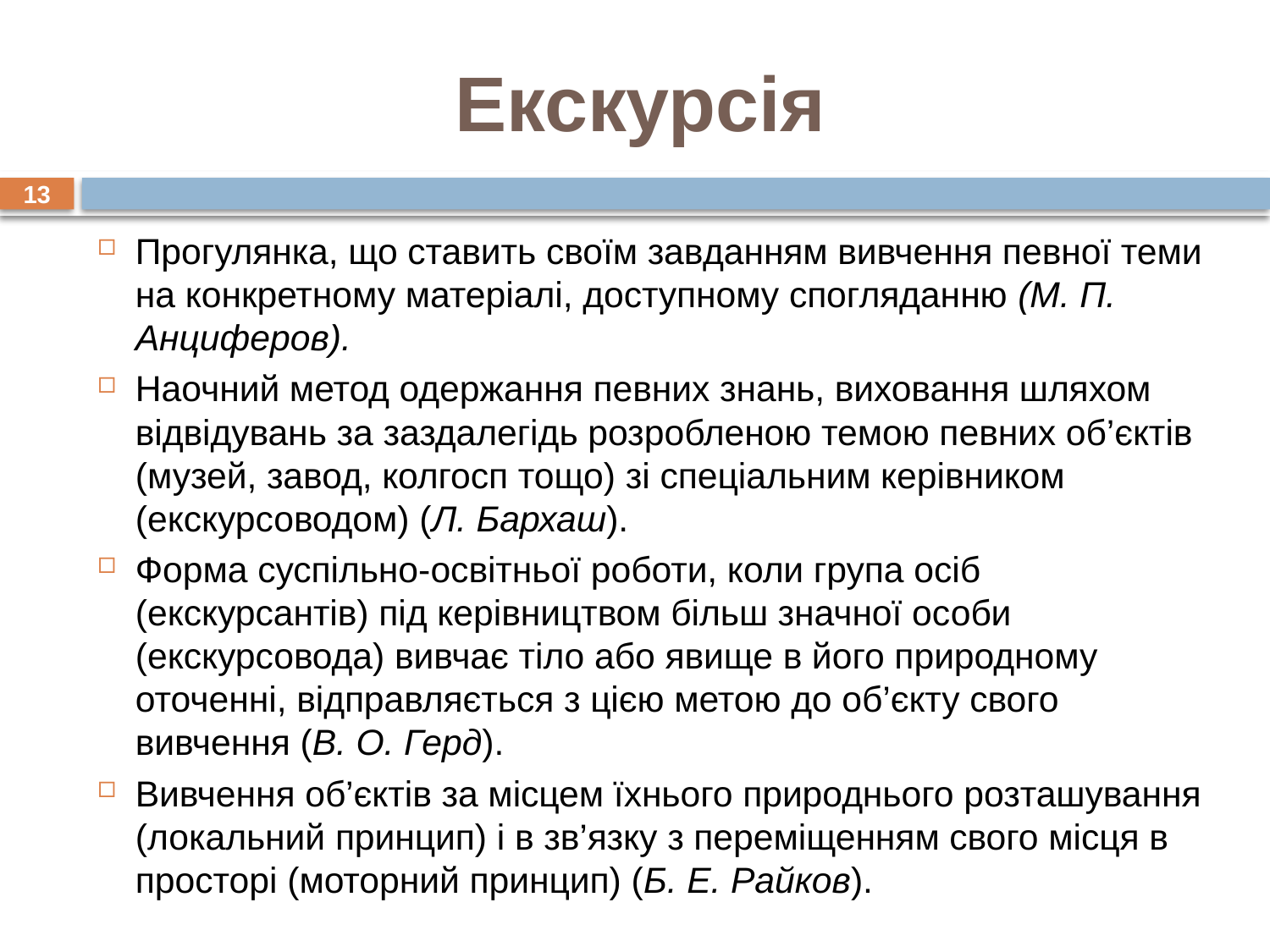

# Екскурсія
13
Прогулянка, що ставить своїм завданням вивчення певної теми на конкретному матеріалі, доступному спогляданню (М. П. Анциферов).
Наочний метод одержання певних знань, виховання шляхом відвідувань за заздалегідь розробленою темою певних об’єктів (музей, завод, колгосп тощо) зі спеціальним керівником (екскурсоводом) (Л. Бархаш).
Форма суспільно-освітньої роботи, коли група осіб (екскурсантів) під керівництвом більш значної особи (екскурсовода) вивчає тіло або явище в його природному оточенні, відправляється з цією метою до об’єкту свого вивчення (В. О. Герд).
Вивчення об’єктів за місцем їхнього природнього розташування (локальний принцип) і в зв’язку з переміщенням свого місця в просторі (моторний принцип) (Б. Е. Райков).